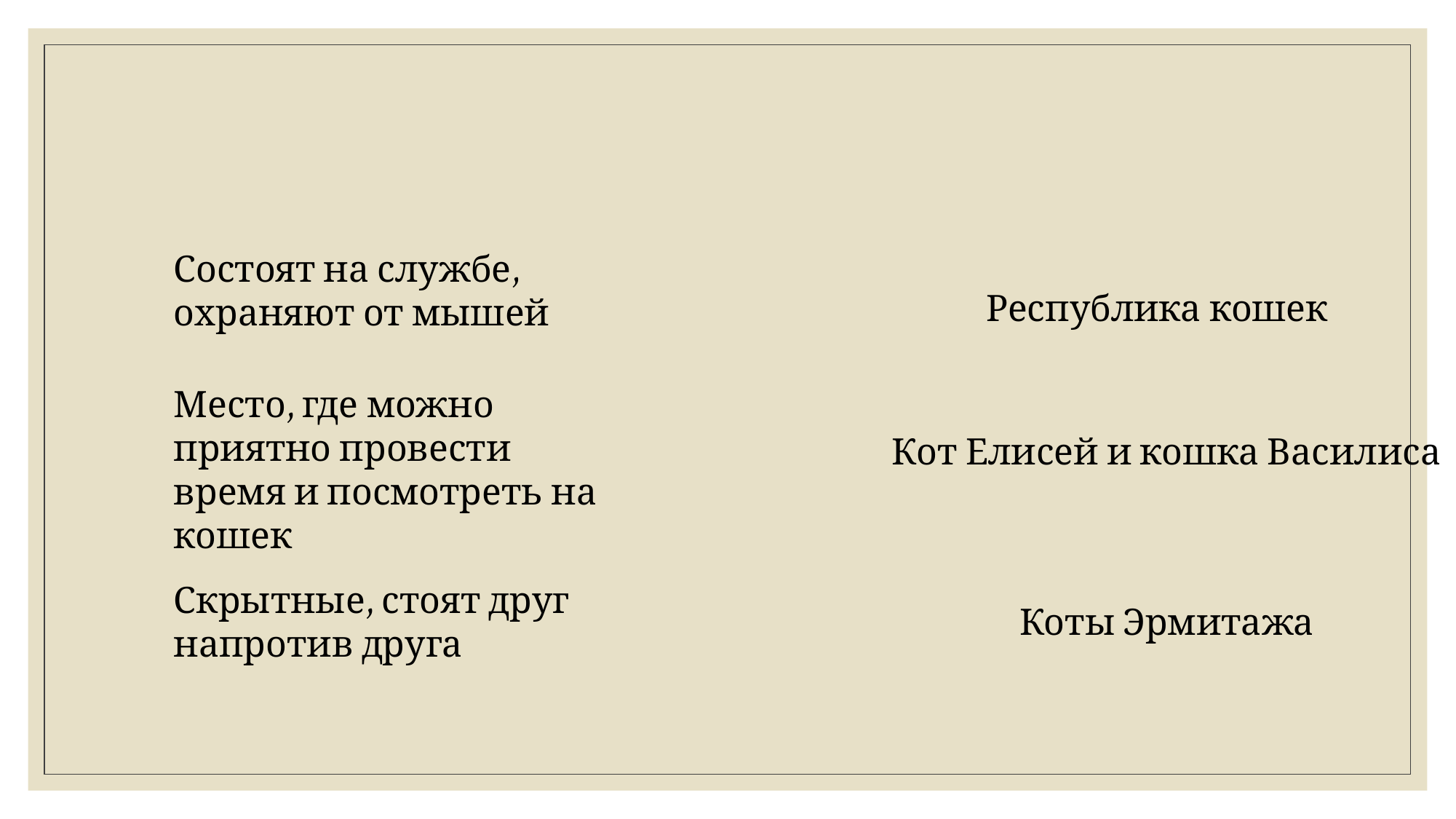

#
Состоят на службе, охраняют от мышей
Республика кошек
Место, где можно приятно провести время и посмотреть на кошек
Кот Елисей и кошка Василиса
Скрытные, стоят друг напротив друга
Коты Эрмитажа